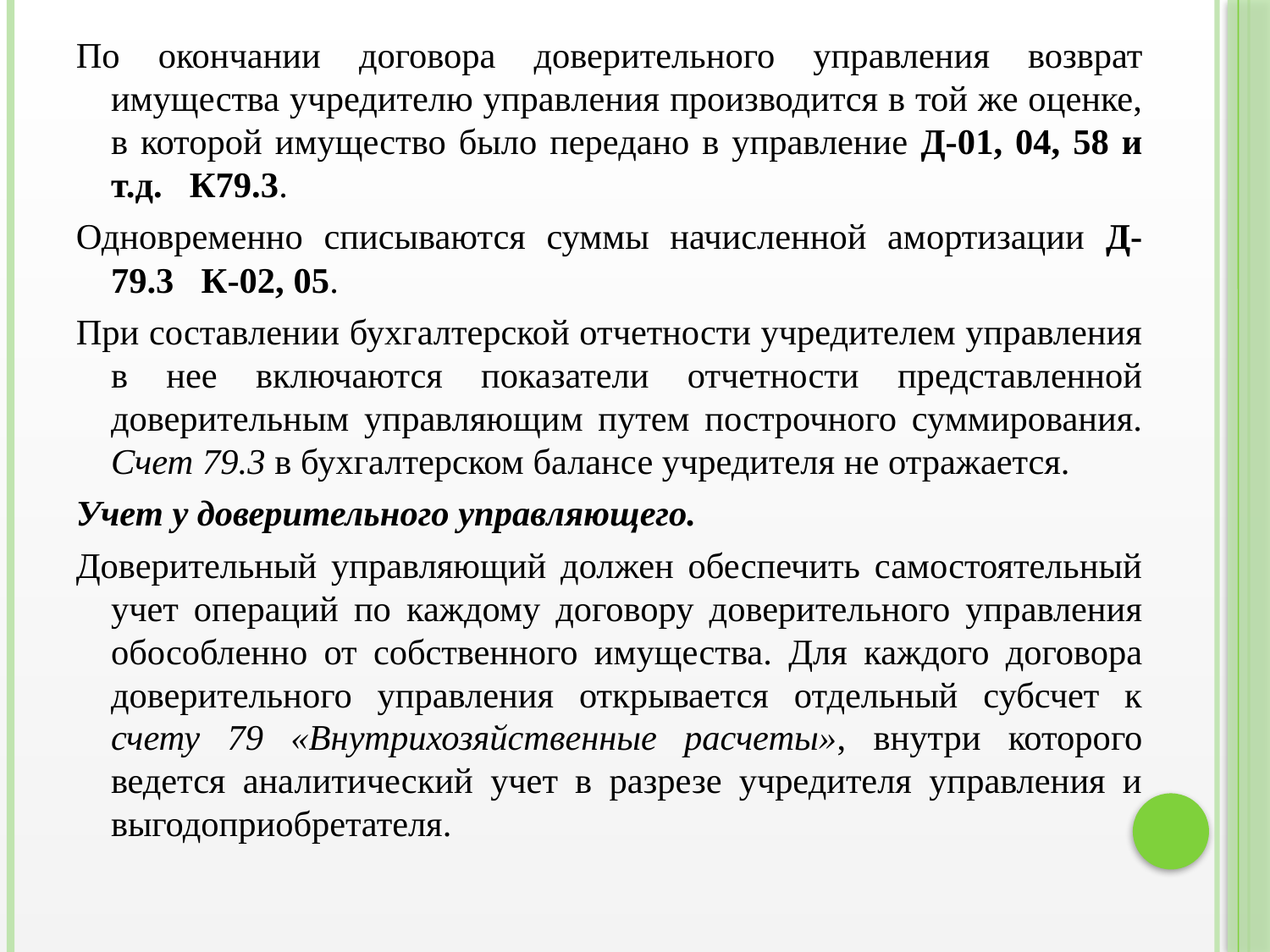

По окончании договора доверительного управления возврат имущества учредителю управления производится в той же оценке, в которой имущество было передано в управление Д-01, 04, 58 и т.д.   К79.3.
Одновременно списываются суммы начисленной амортизации Д-79.3   К-02, 05.
При составлении бухгалтерской отчетности учредителем управления в нее включаются показатели отчетности представленной доверительным управляющим путем построчного суммирования. Счет 79.3 в бухгалтерском балансе учредителя не отражается.
Учет у доверительного управляющего.
Доверительный управляющий должен обеспечить самостоятельный учет операций по каждому договору доверительного управления обособленно от собственного имущества. Для каждого договора доверительного управления открывается отдельный субсчет к счету 79 «Внутрихозяйственные расчеты», внутри которого ведется аналитический учет в разрезе учредителя управления и выгодоприобретателя.